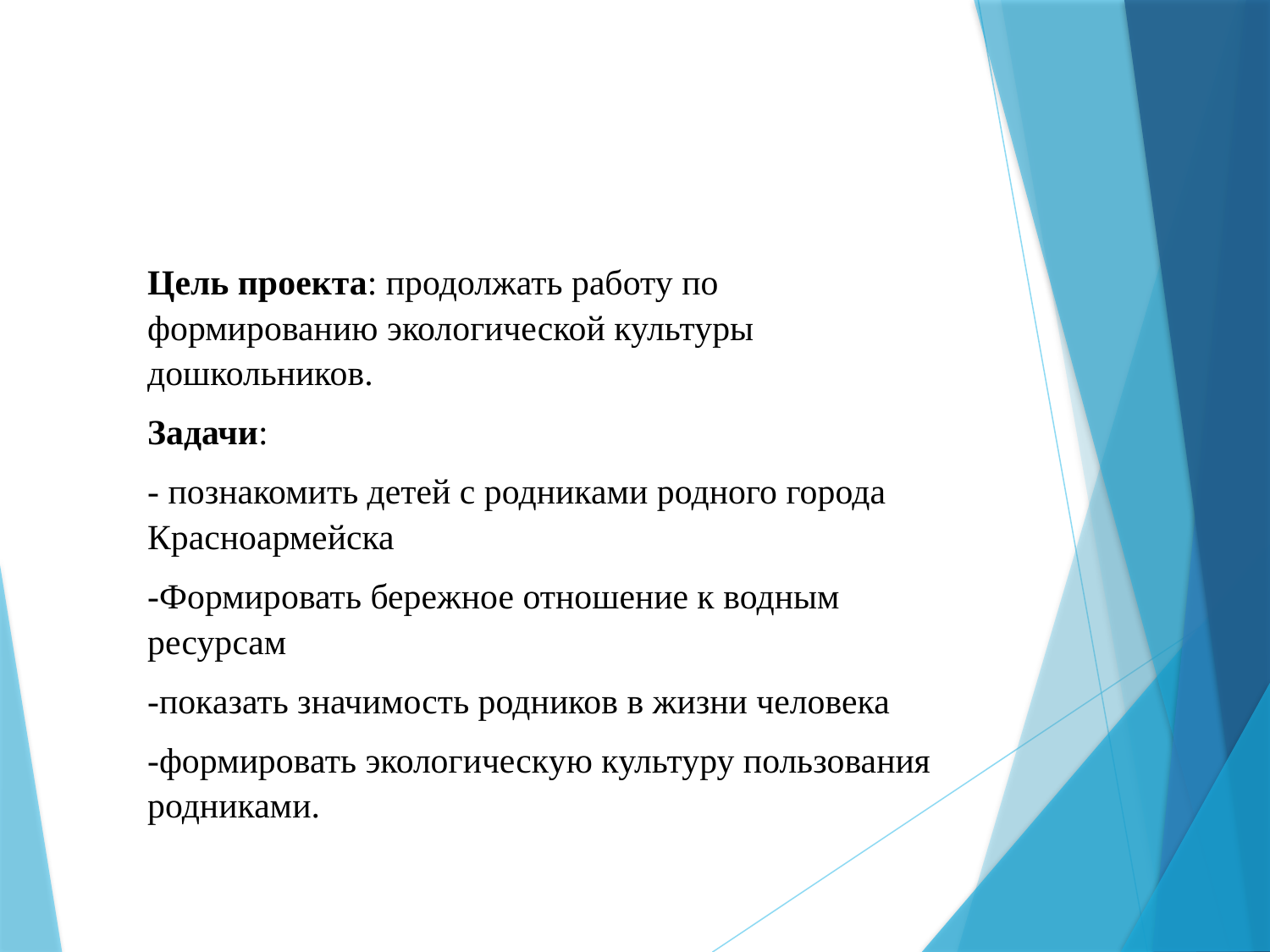

Цель проекта: продолжать работу по формированию экологической культуры дошкольников.
Задачи:
- познакомить детей с родниками родного города Красноармейска
-Формировать бережное отношение к водным ресурсам
-показать значимость родников в жизни человека
-формировать экологическую культуру пользования родниками.